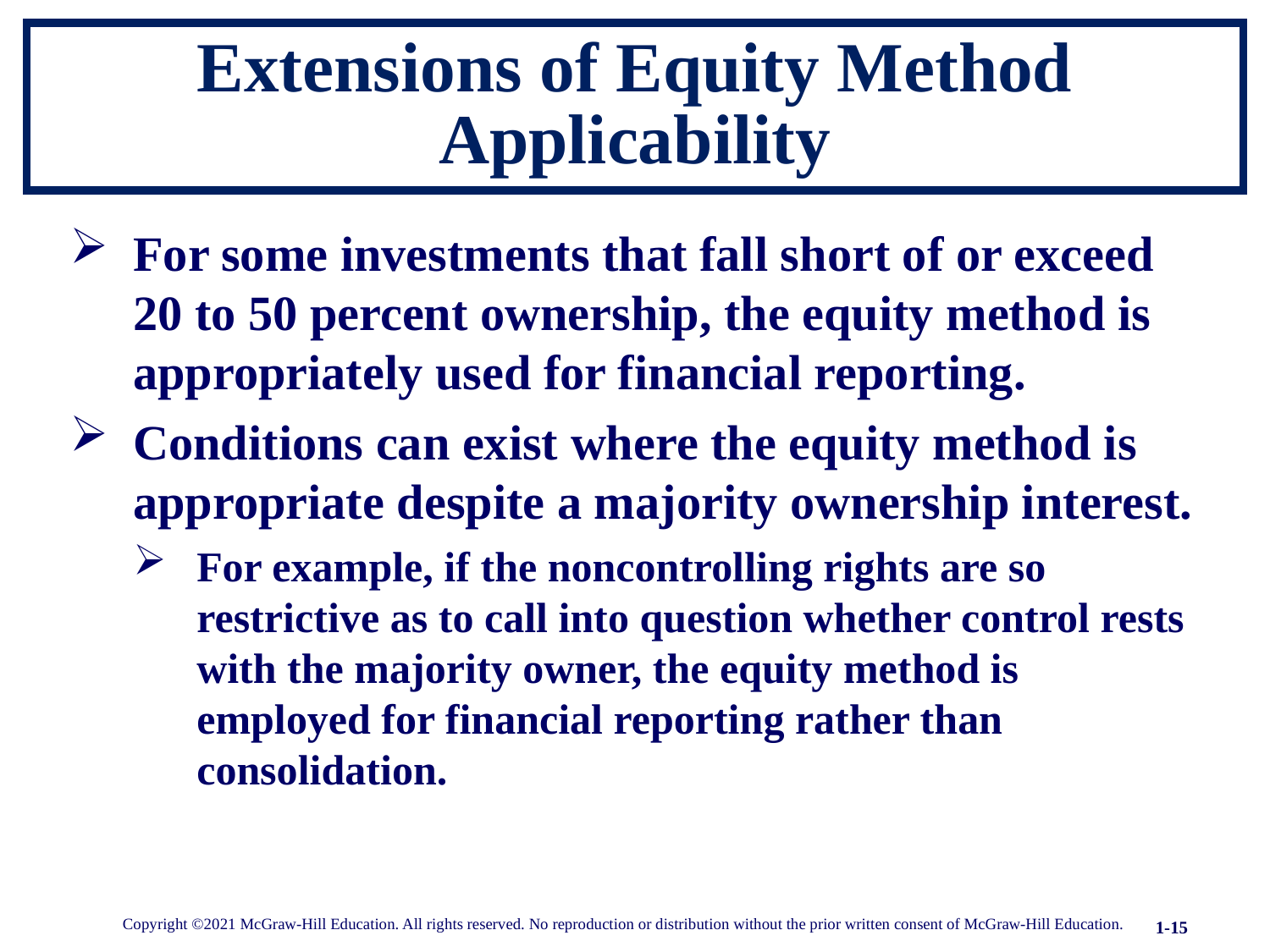

# Extensions of Equity Method Applicability
For some investments that fall short of or exceed 20 to 50 percent ownership, the equity method is appropriately used for financial reporting.
Conditions can exist where the equity method is appropriate despite a majority ownership interest.
For example, if the noncontrolling rights are so restrictive as to call into question whether control rests with the majority owner, the equity method is employed for financial reporting rather than consolidation.
Copyright ©2021 McGraw-Hill Education. All rights reserved. No reproduction or distribution without the prior written consent of McGraw-Hill Education.
1-15